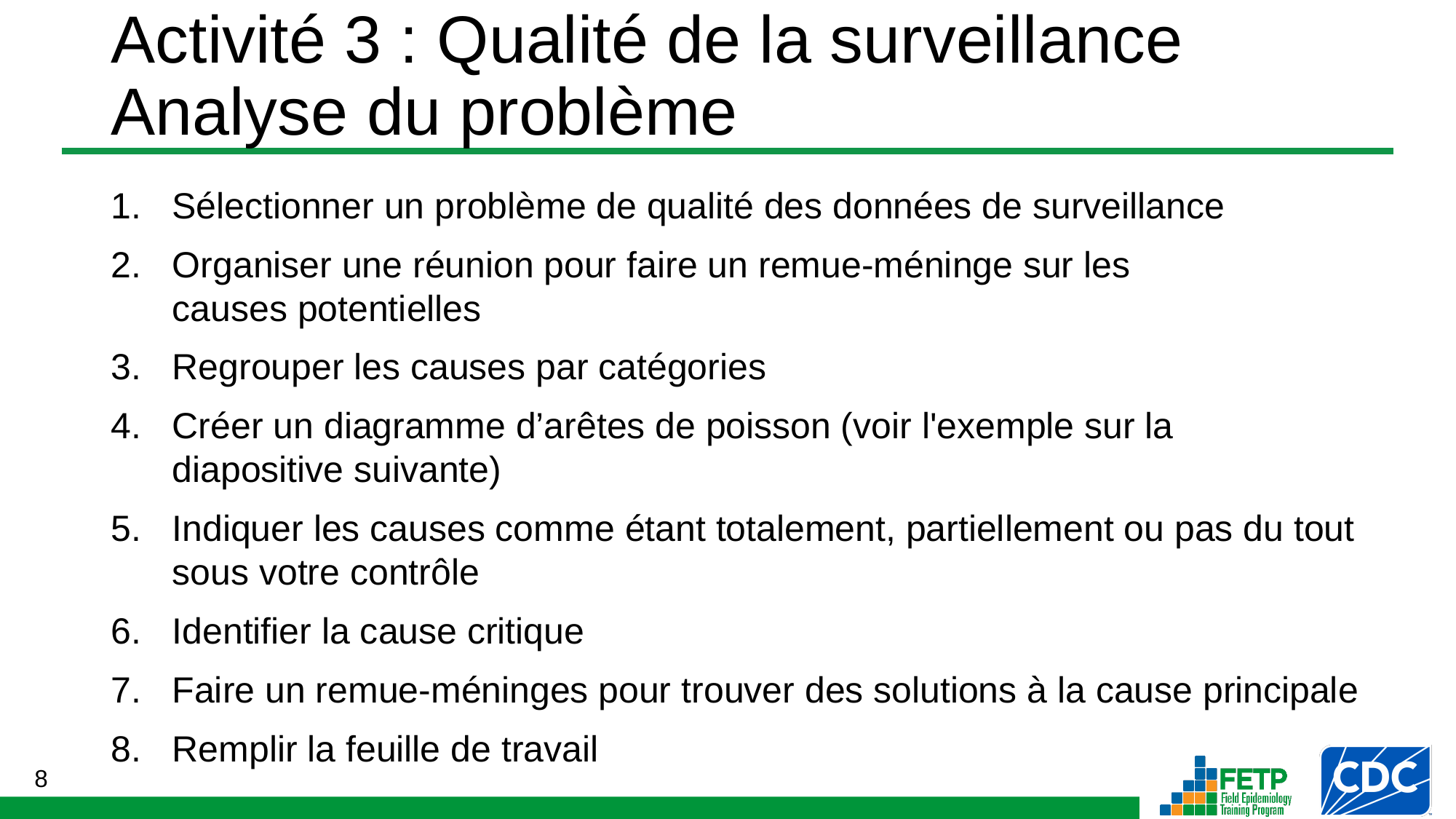

# Activité 3 : Qualité de la surveillance Analyse du problème
Sélectionner un problème de qualité des données de surveillance
Organiser une réunion pour faire un remue-méninge sur les
causes potentielles
Regrouper les causes par catégories
Créer un diagramme d’arêtes de poisson (voir l'exemple sur la
diapositive suivante)
Indiquer les causes comme étant totalement, partiellement ou pas du tout sous votre contrôle
Identifier la cause critique
Faire un remue-méninges pour trouver des solutions à la cause principale
Remplir la feuille de travail